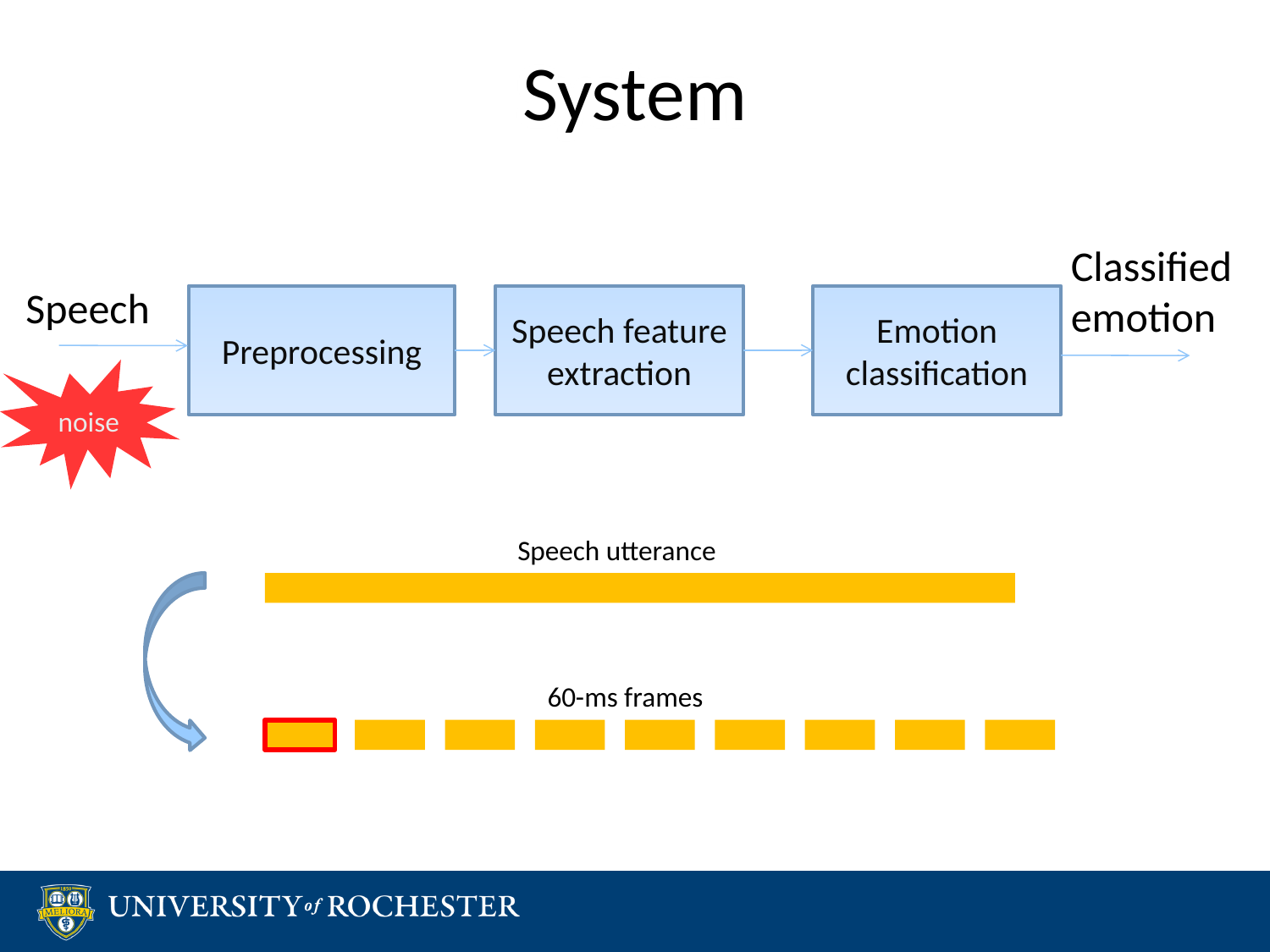

# System
Classified emotion
Speech
Preprocessing
Speech feature extraction
Emotion classification
noise
Speech utterance

60-ms frames